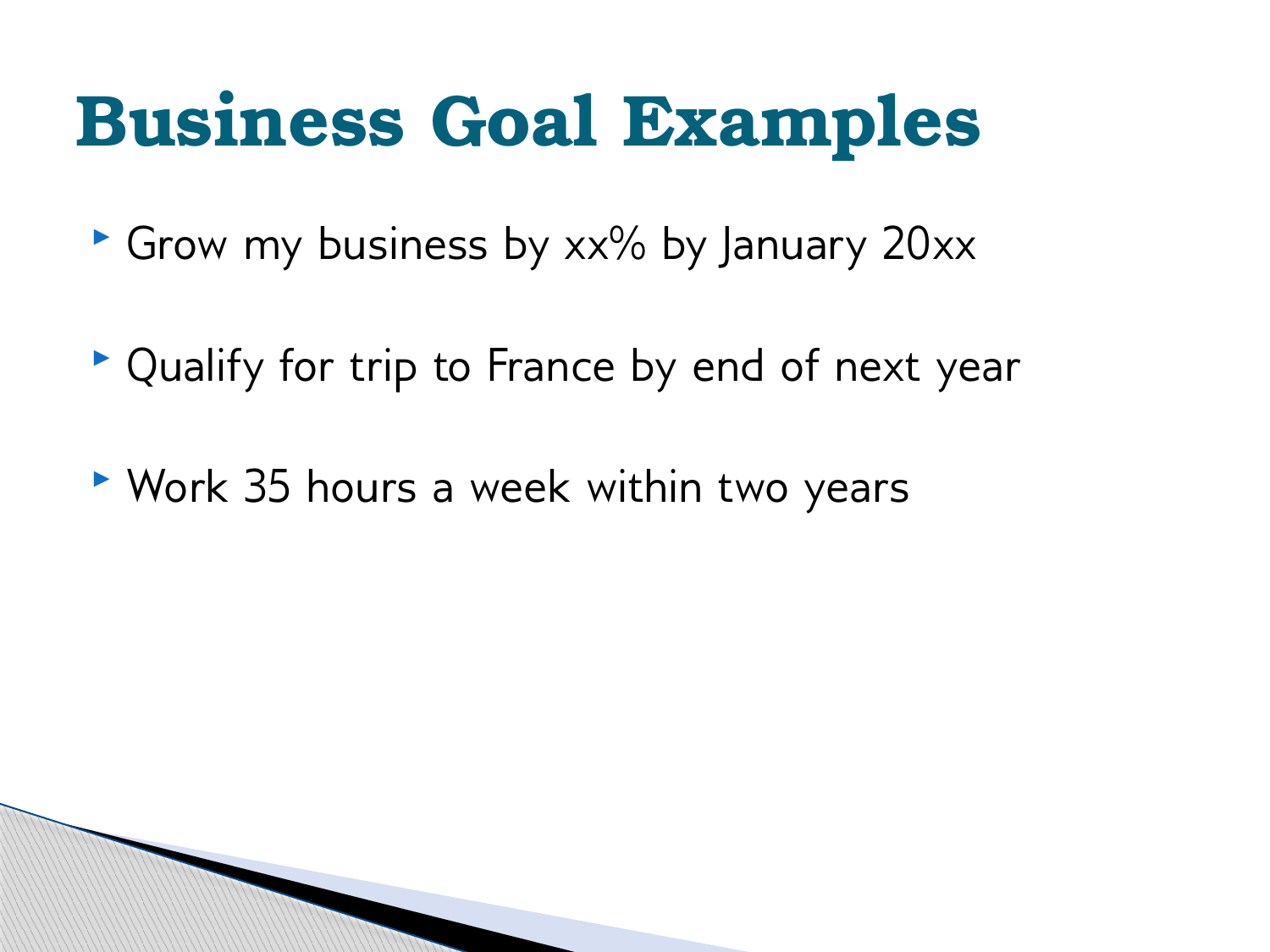

# Business Goal Examples
Grow my business by xx% by January 20xx
Qualify for trip to France by end of next year
Work 35 hours a week within two years